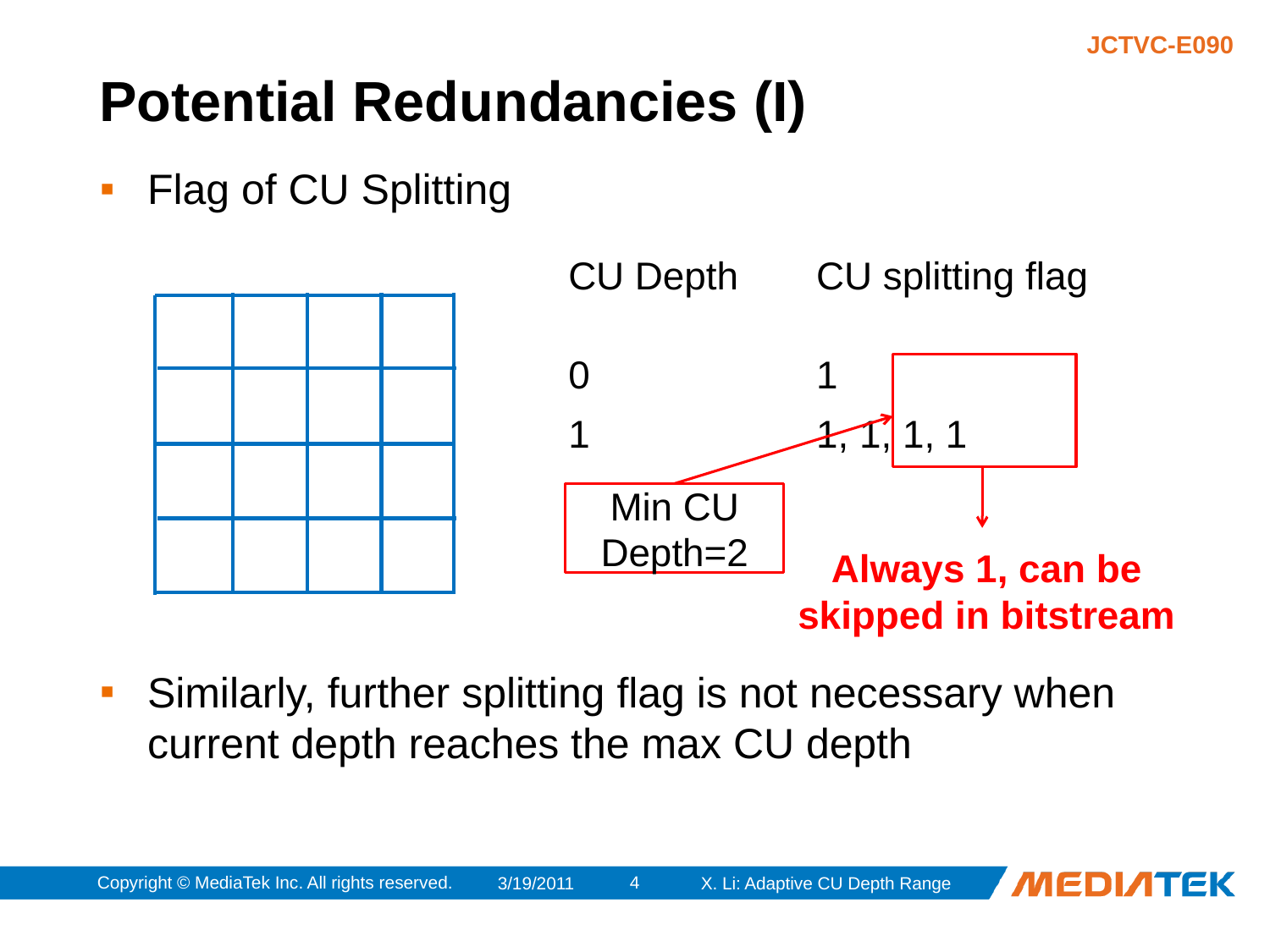

# Potential Redundancies (I)
Flag of CU Splitting

Similarly, further splitting flag is not necessary when current depth reaches the max CU depth
| CU Depth | CU splitting flag |
| --- | --- |
| 0 | 1 |
| --- | --- |

| 1 | 1, 1, 1, 1 |
| --- | --- |
Min CU
Depth=2
Always 1, can be skipped in bitstream
Copyright © MediaTek Inc. All rights reserved.
4
3/19/2011